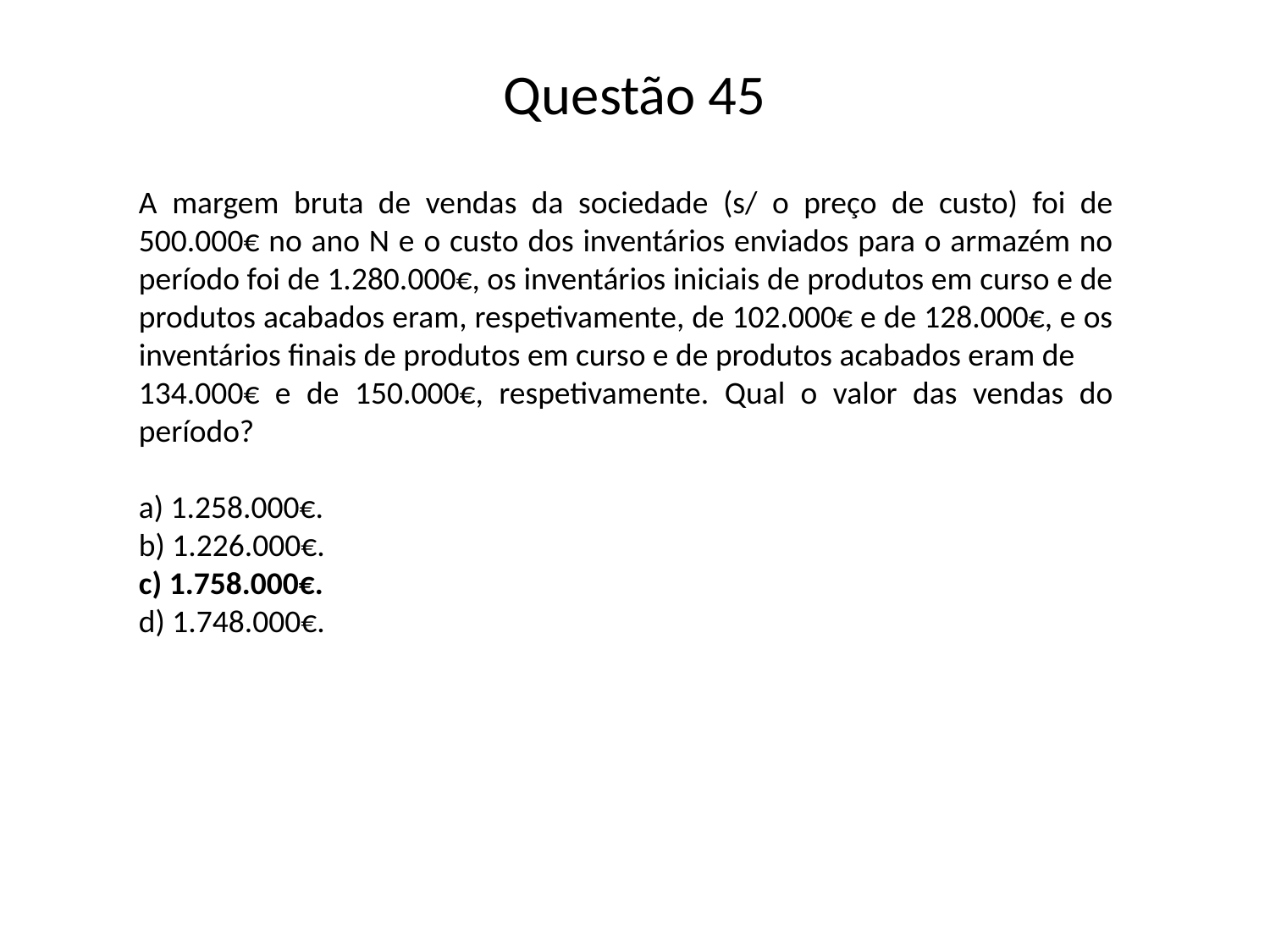

# Questão 45

A margem bruta de vendas da sociedade (s/ o preço de custo) foi de 500.000€ no ano N e o custo dos inventários enviados para o armazém no período foi de 1.280.000€, os inventários iniciais de produtos em curso e de produtos acabados eram, respetivamente, de 102.000€ e de 128.000€, e os inventários finais de produtos em curso e de produtos acabados eram de
134.000€ e de 150.000€, respetivamente. Qual o valor das vendas do período?

a) 1.258.000€.
b) 1.226.000€.
c) 1.758.000€.
d) 1.748.000€.